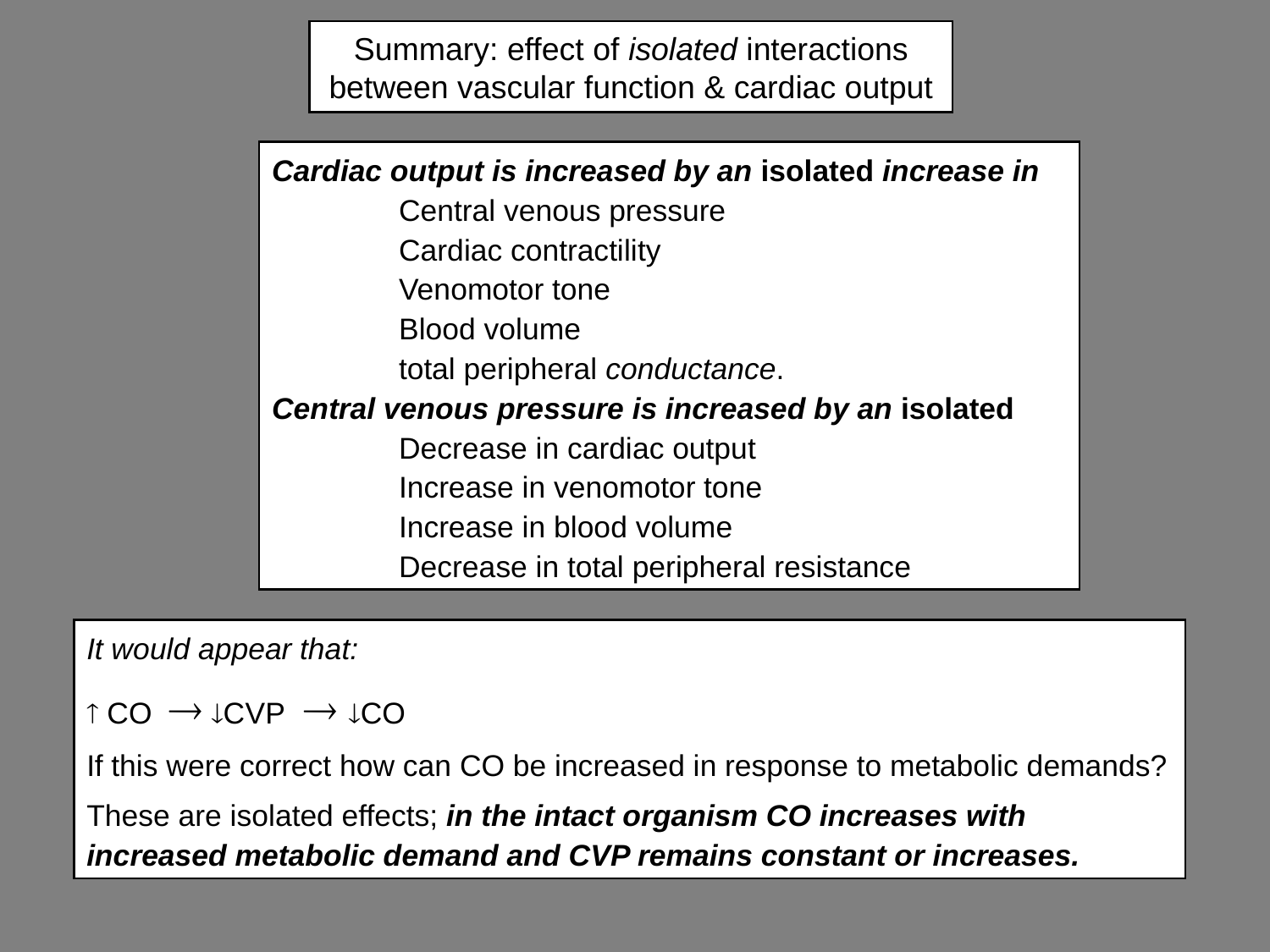

# Summary: effect of isolated interactions between vascular function & cardiac output
Cardiac output is increased by an isolated increase in
	Central venous pressure
	Cardiac contractility
	Venomotor tone
	Blood volume
	total peripheral conductance.
Central venous pressure is increased by an isolated
	Decrease in cardiac output
	Increase in venomotor tone
	Increase in blood volume
	Decrease in total peripheral resistance
It would appear that:
↑ CO  → ↓CVP  → ↓CO
If this were correct how can CO be increased in response to metabolic demands?
These are isolated effects; in the intact organism CO increases with increased metabolic demand and CVP remains constant or increases.